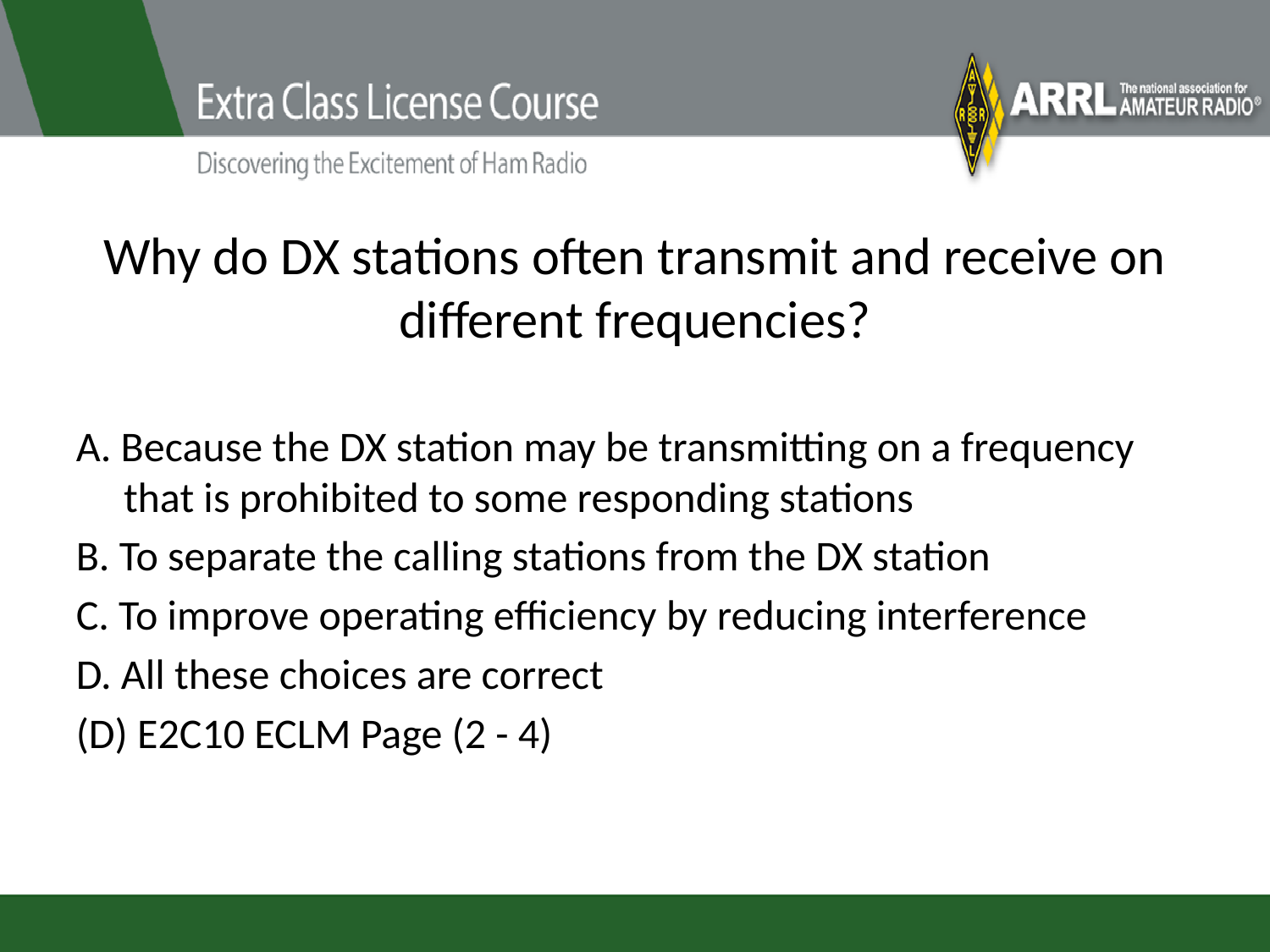

# Why do DX stations often transmit and receive on different frequencies?
A. Because the DX station may be transmitting on a frequency that is prohibited to some responding stations
B. To separate the calling stations from the DX station
C. To improve operating efficiency by reducing interference
D. All these choices are correct
(D) E2C10 ECLM Page (2 - 4)